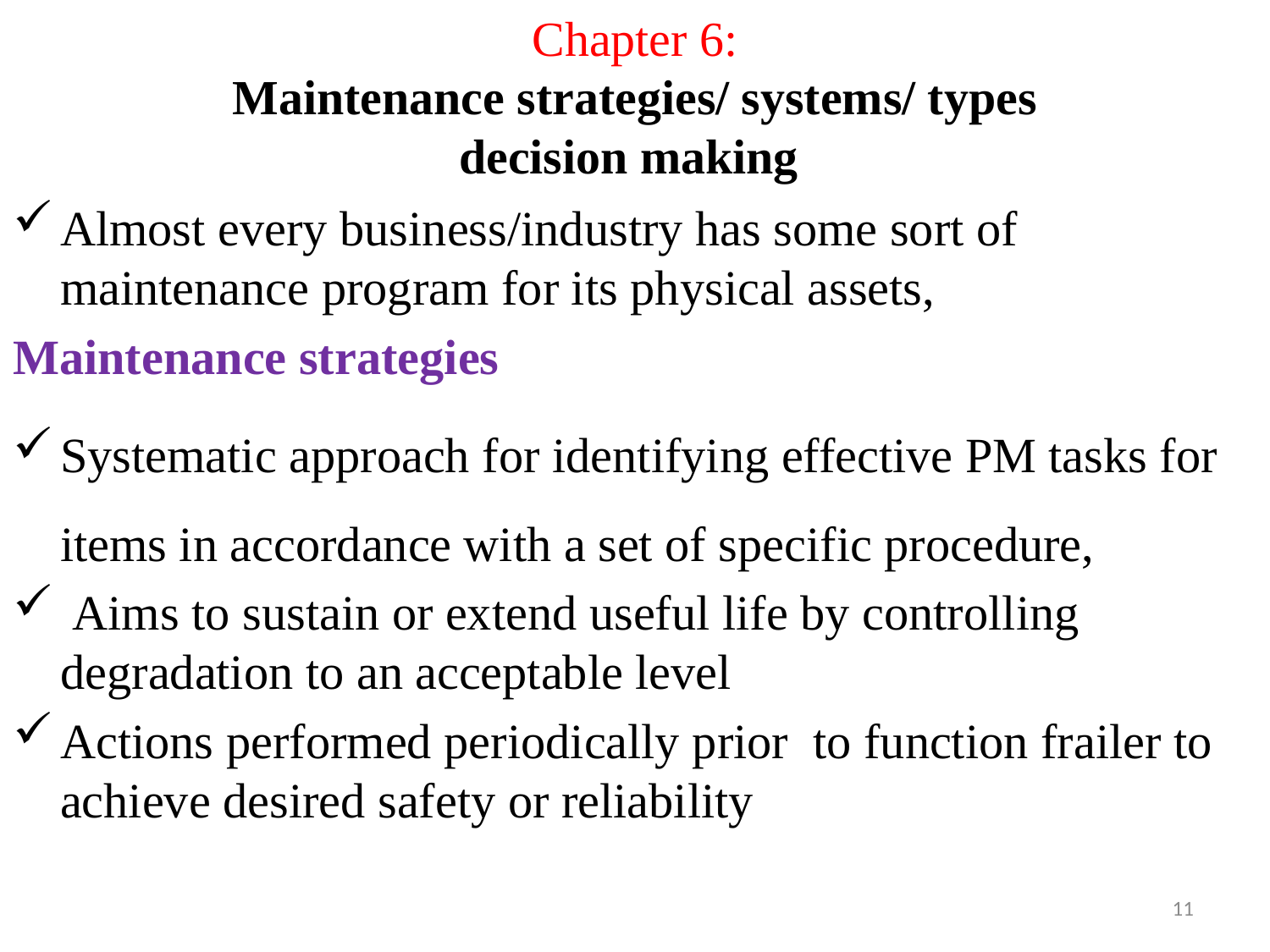

# Chapter 6: Maintenance strategies/ systems/ types decision making
Almost every business/industry has some sort of maintenance program for its physical assets,
Maintenance strategies
Systematic approach for identifying effective PM tasks for items in accordance with a set of specific procedure,
 Aims to sustain or extend useful life by controlling degradation to an acceptable level
Actions performed periodically prior  to function frailer to achieve desired safety or reliability

11